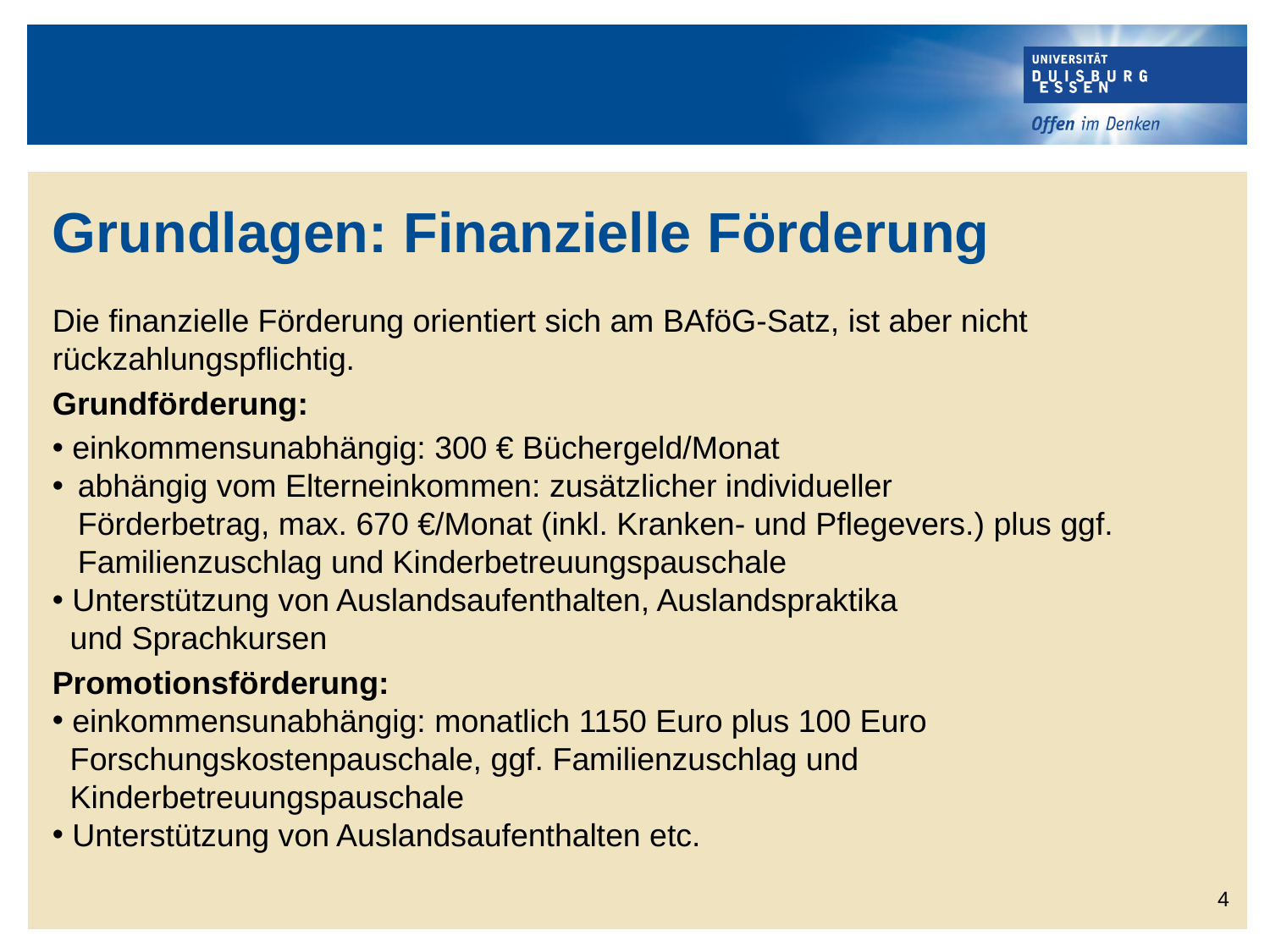

Grundlagen: Finanzielle Förderung

Die finanzielle Förderung orientiert sich am BAföG-Satz, ist aber nicht rückzahlungspflichtig.
Grundförderung:
 einkommensunabhängig: 300 € Büchergeld/Monat
abhängig vom Elterneinkommen: zusätzlicher individueller
Förderbetrag, max. 670 €/Monat (inkl. Kranken- und Pflegevers.) plus ggf. Familienzuschlag und Kinderbetreuungspauschale
 Unterstützung von Auslandsaufenthalten, Auslandspraktika
  und Sprachkursen
Promotionsförderung:
 einkommensunabhängig: monatlich 1150 Euro plus 100 Euro
  Forschungskostenpauschale, ggf. Familienzuschlag und
  Kinderbetreuungspauschale
 Unterstützung von Auslandsaufenthalten etc.

4